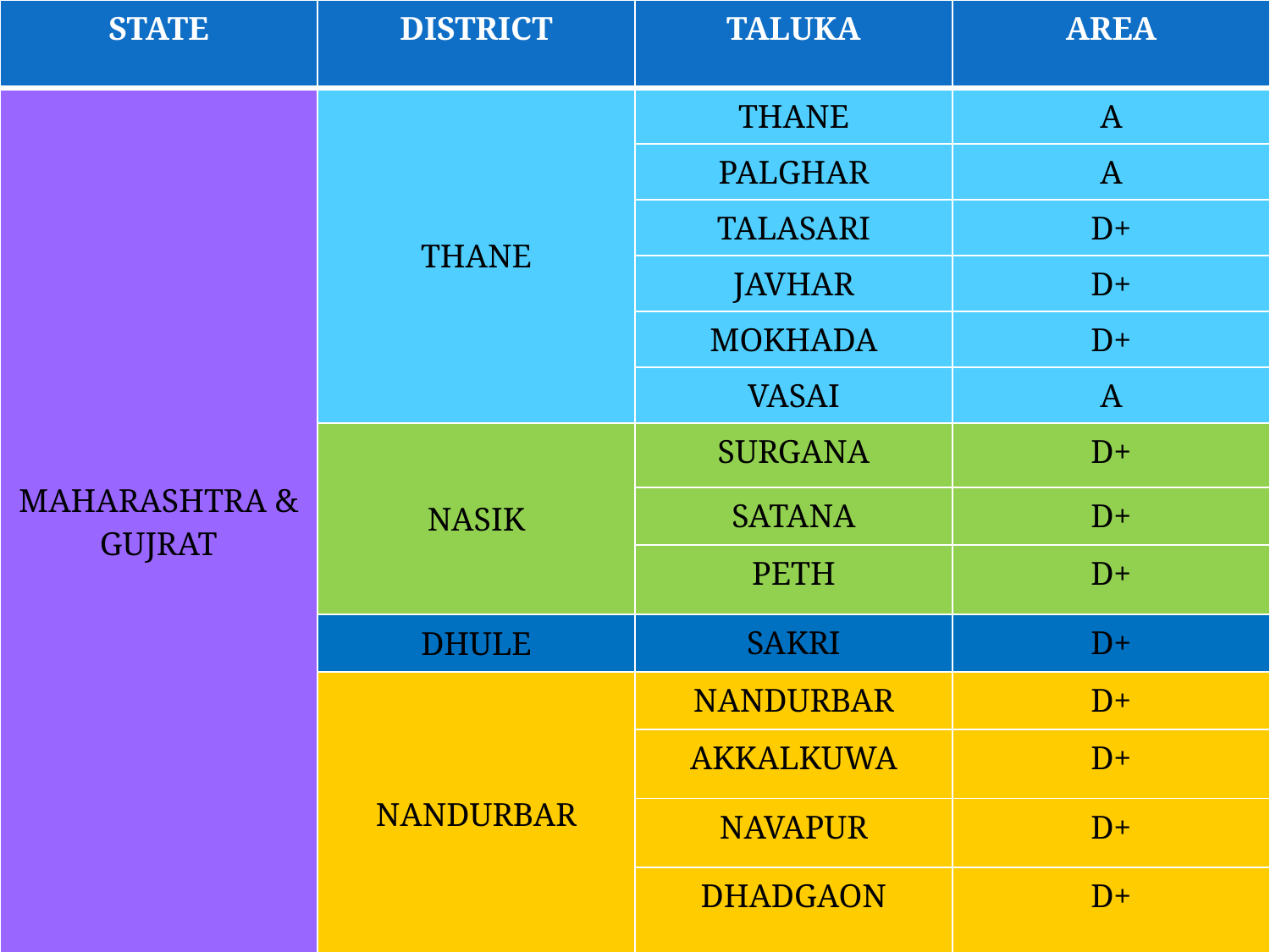

| STATE | DISTRICT | TALUKA | AREA |
| --- | --- | --- | --- |
| MAHARASHTRA & GUJRAT | THANE | THANE | A |
|  |  | PALGHAR | A |
|  |  | TALASARI | D+ |
|  |  | JAVHAR | D+ |
|  |  | MOKHADA | D+ |
|  |  | VASAI | A |
|  | NASIK | SURGANA | D+ |
|  |  | SATANA | D+ |
|  |  | PETH | D+ |
|  | DHULE | SAKRI | D+ |
|  | NANDURBAR | NANDURBAR | D+ |
|  |  | AKKALKUWA | D+ |
|  |  | NAVAPUR | D+ |
|  |  | DHADGAON | D+ |